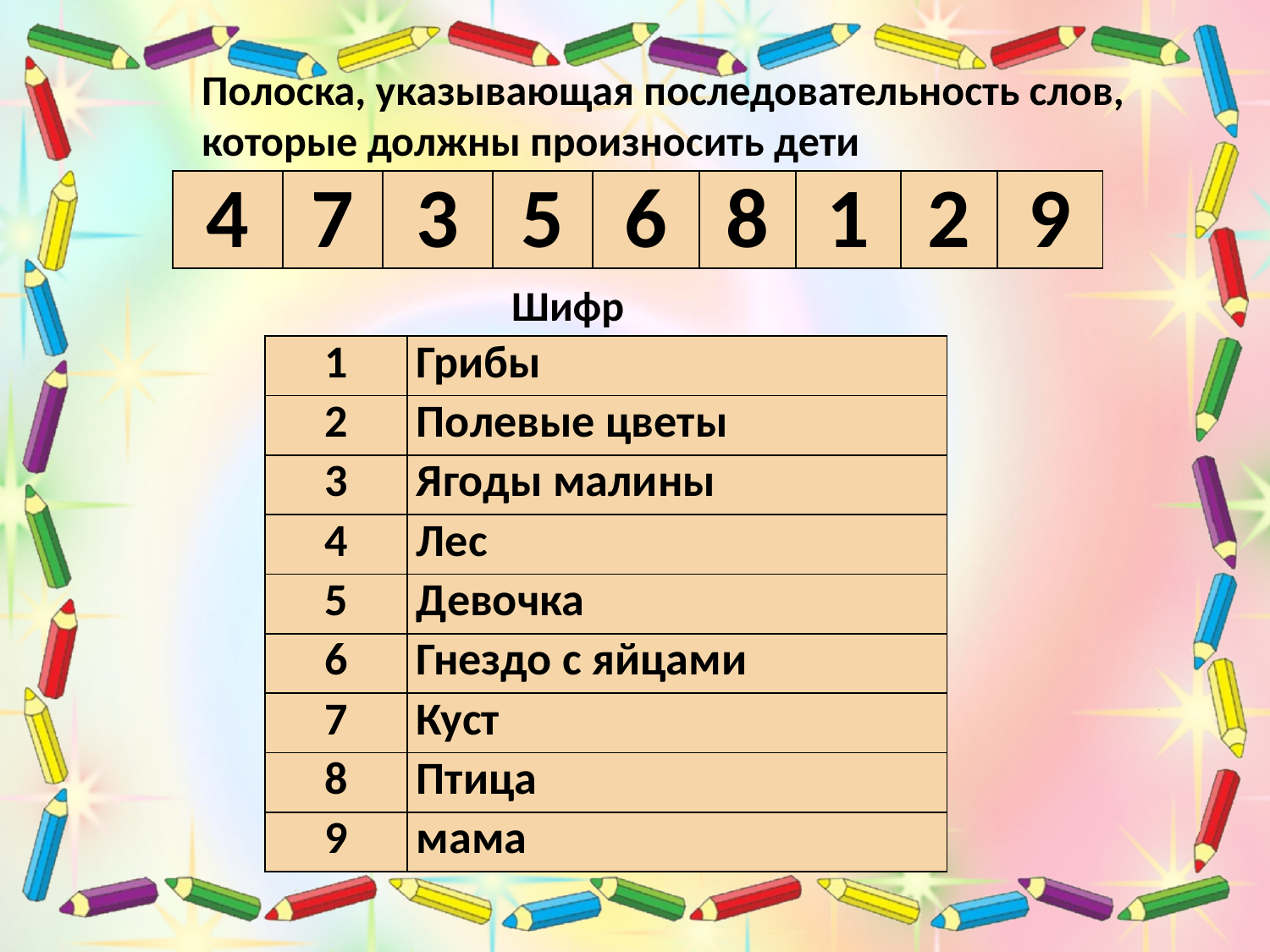

Полоска, указывающая последовательность слов,
которые должны произносить дети
| 4 | 7 | 3 | 5 | 6 | 8 | 1 | 2 | 9 |
| --- | --- | --- | --- | --- | --- | --- | --- | --- |
Шифр
| 1 | Грибы |
| --- | --- |
| 2 | Полевые цветы |
| 3 | Ягоды малины |
| 4 | Лес |
| 5 | Девочка |
| 6 | Гнездо с яйцами |
| 7 | Куст |
| 8 | Птица |
| 9 | мама |